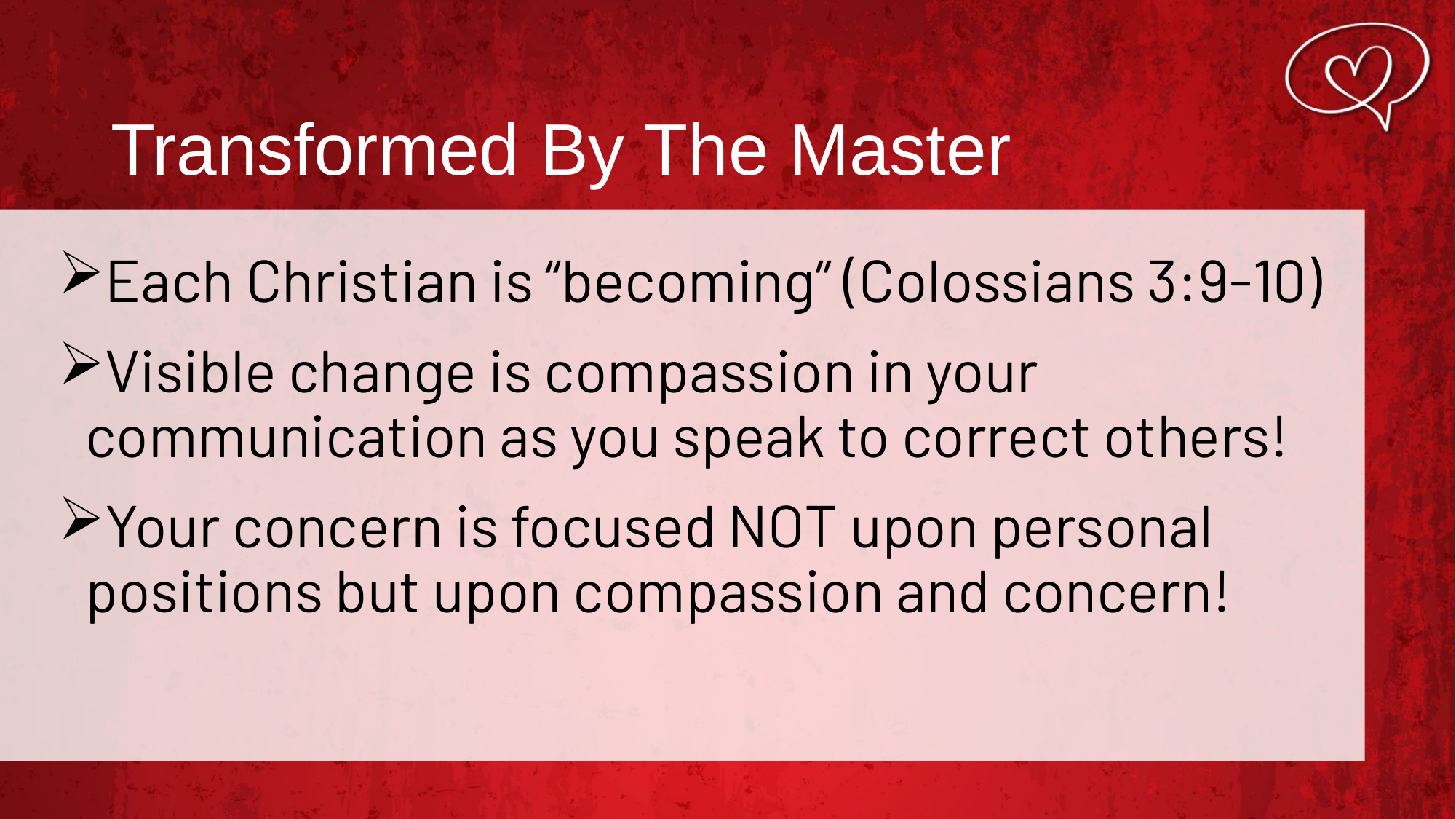

# Transformed By The Master
Each Christian is “becoming” (Colossians 3:9-10)
Visible change is compassion in your communication as you speak to correct others!
Your concern is focused NOT upon personal positions but upon compassion and concern!